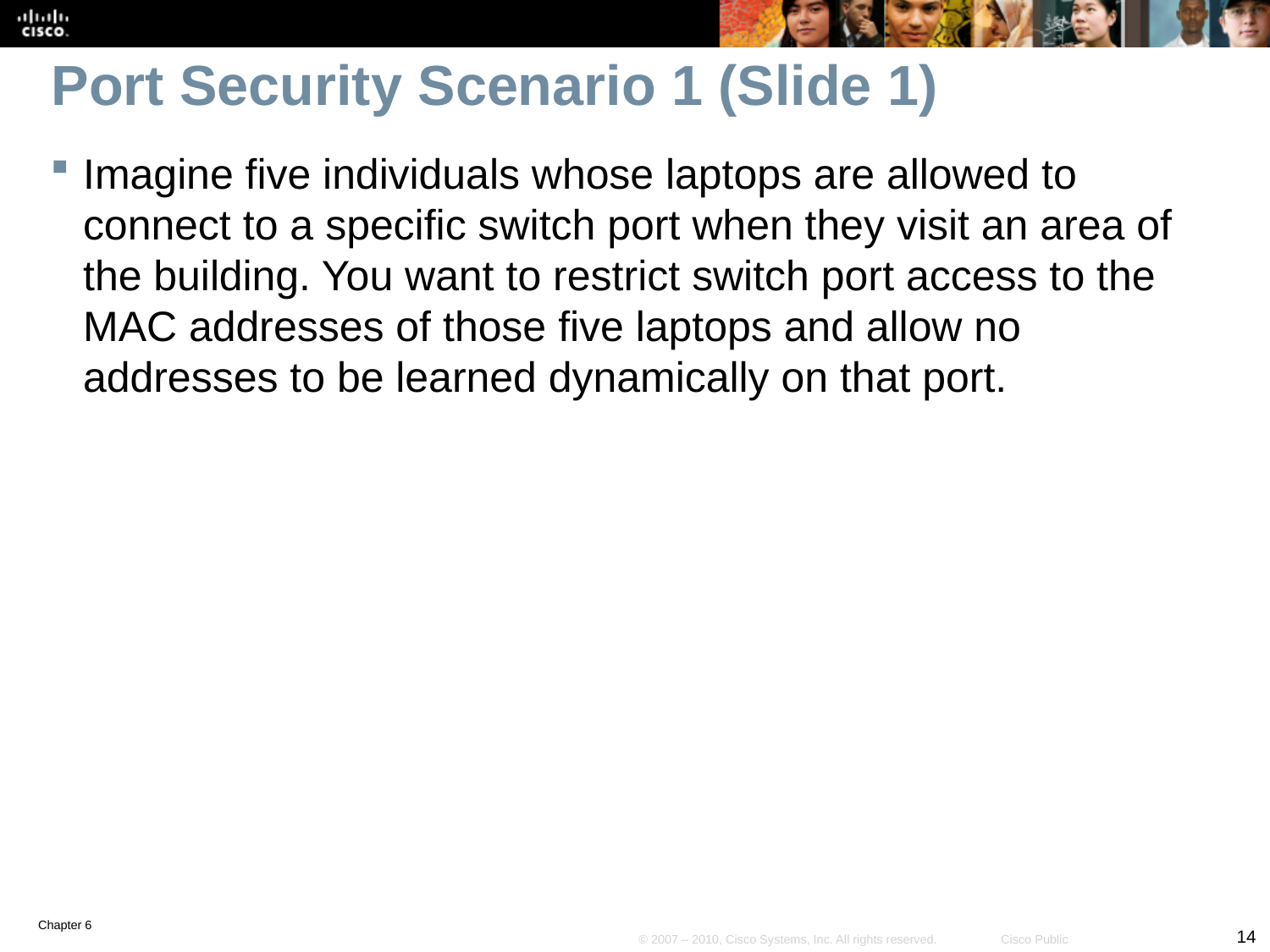

# Port Security Scenario 1 (Slide 1)
Imagine five individuals whose laptops are allowed to connect to a specific switch port when they visit an area of the building. You want to restrict switch port access to the MAC addresses of those five laptops and allow no addresses to be learned dynamically on that port.